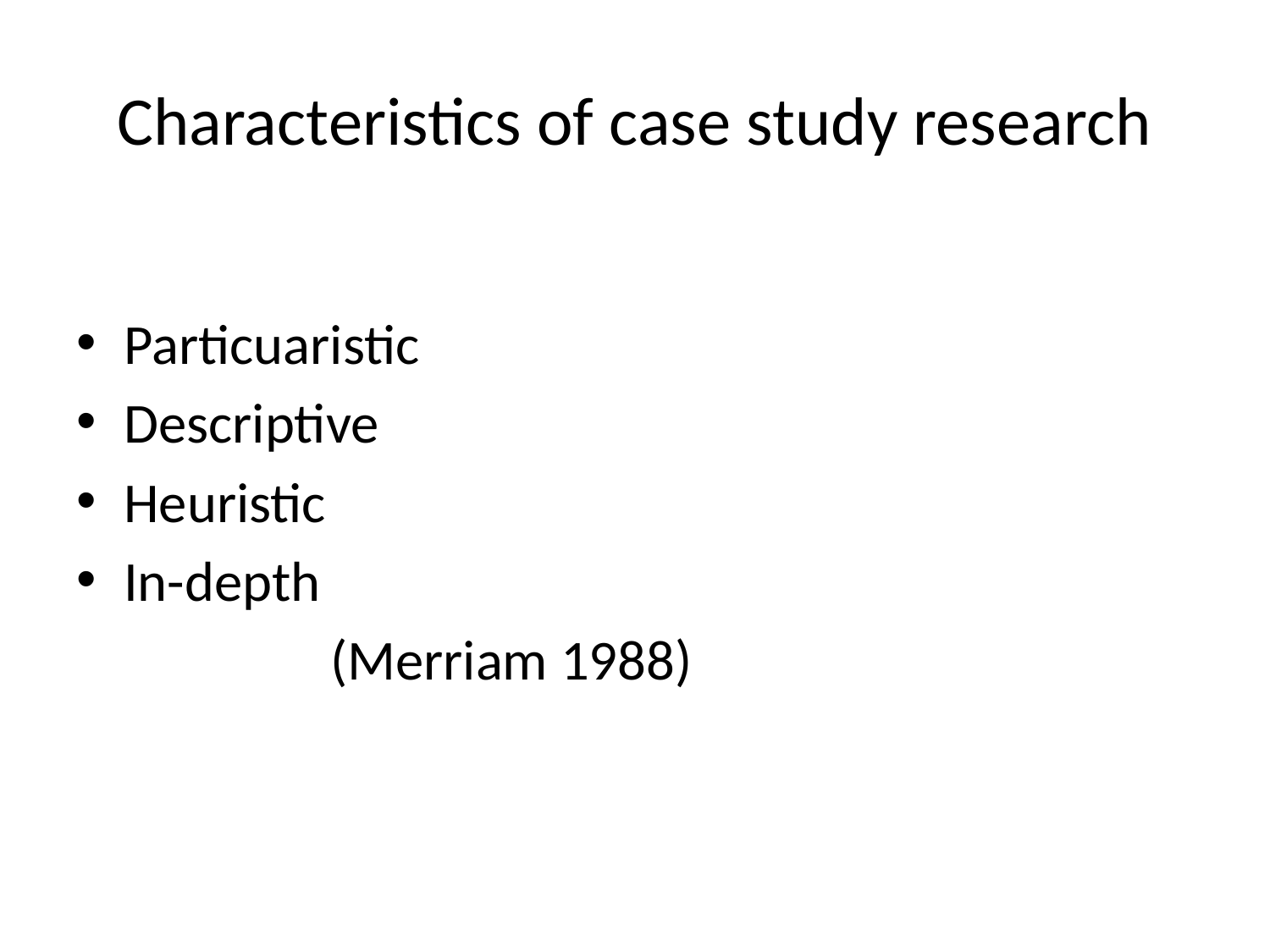

# Characteristics of case study research

Particuaristic
Descriptive
Heuristic
In-depth
		(Merriam 1988)